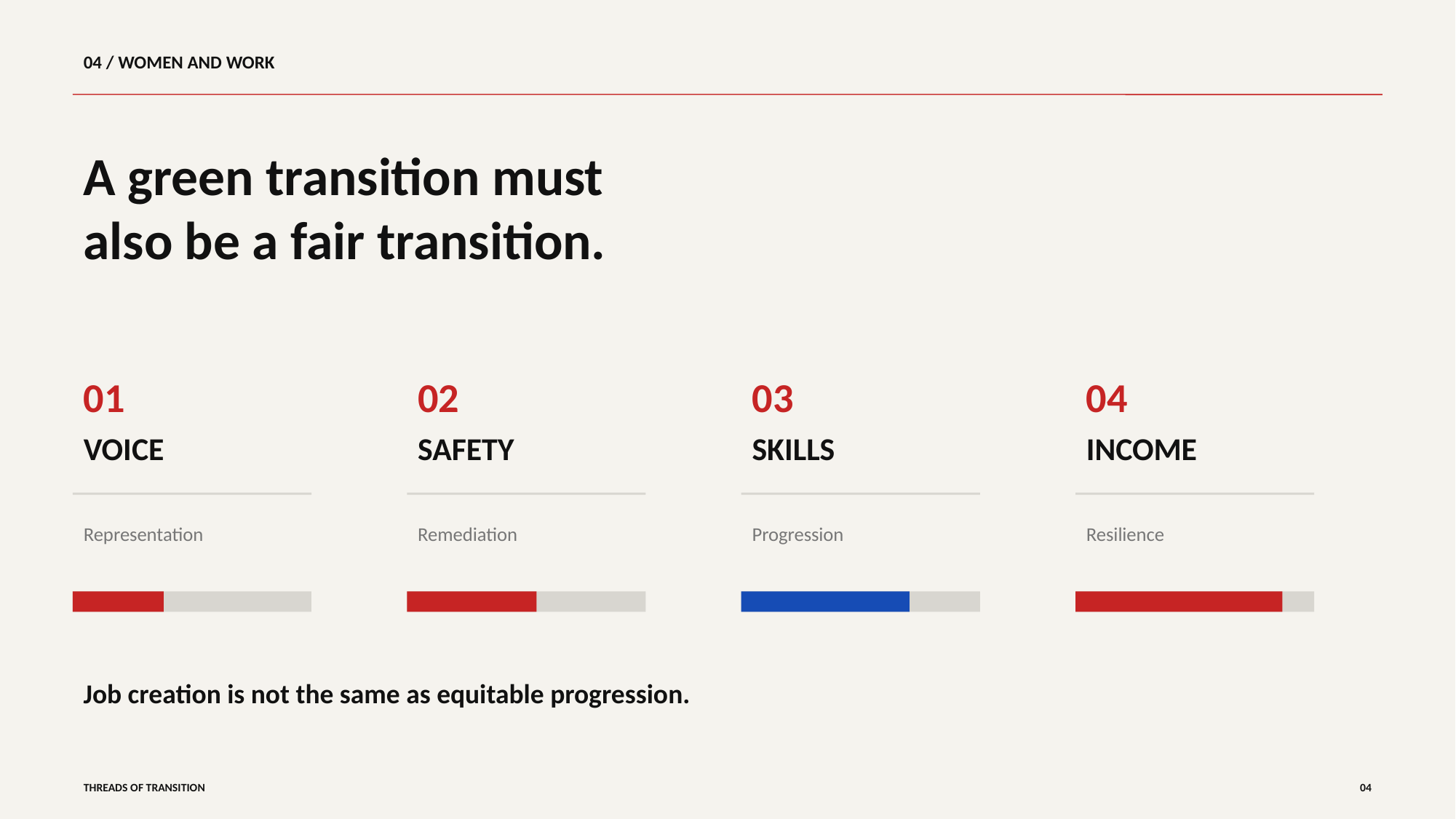

04 / WOMEN AND WORK

A green transition must
also be a fair transition.
01
02
03
04
VOICE
SAFETY
SKILLS
INCOME

Representation
Remediation
Progression
Resilience

Job creation is not the same as equitable progression.
THREADS OF TRANSITION
04